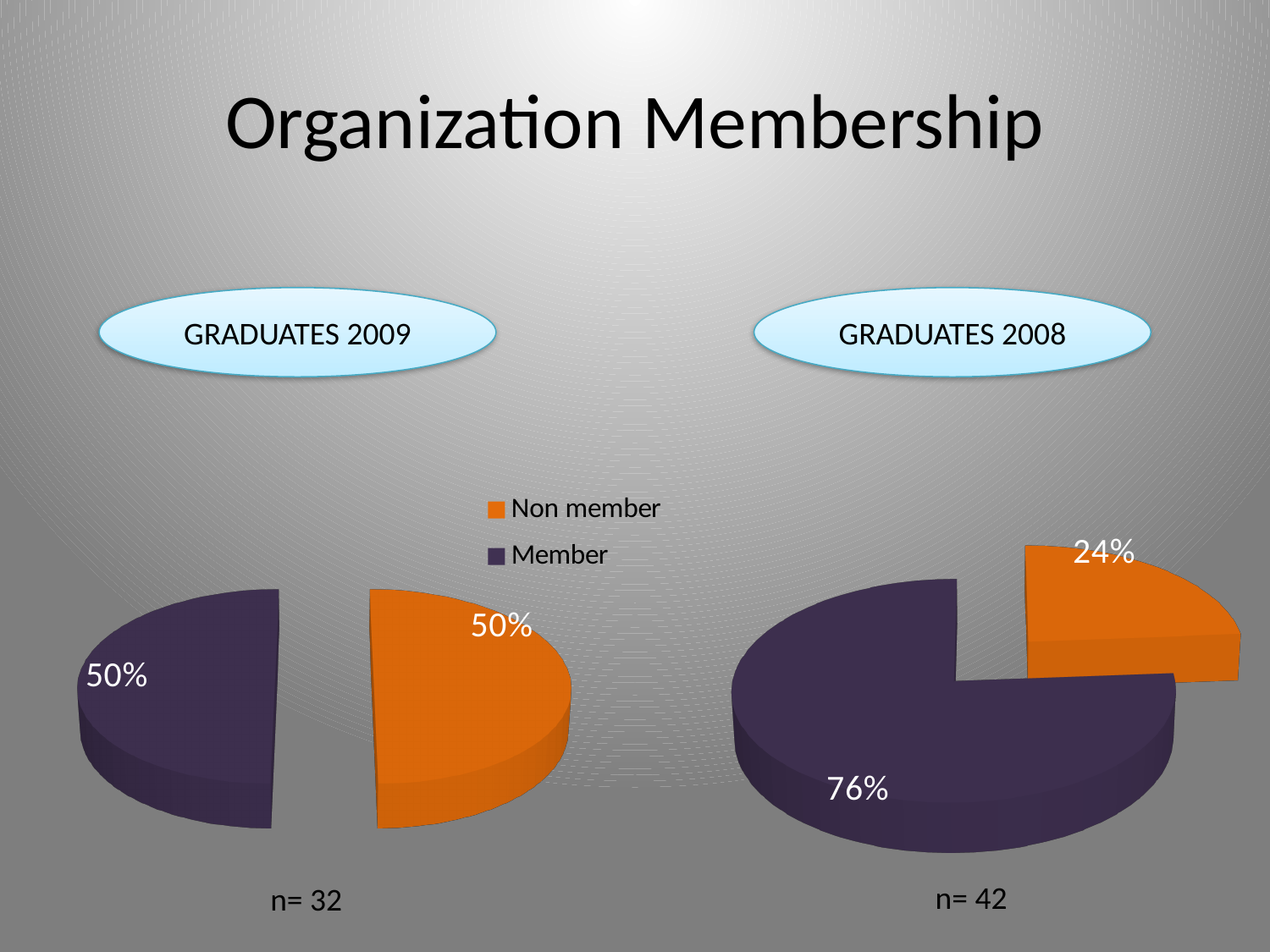

# Organization Membership

GRADUATES 2009
GRADUATES 2008

[unsupported chart]

[unsupported chart]

n= 42
n= 32